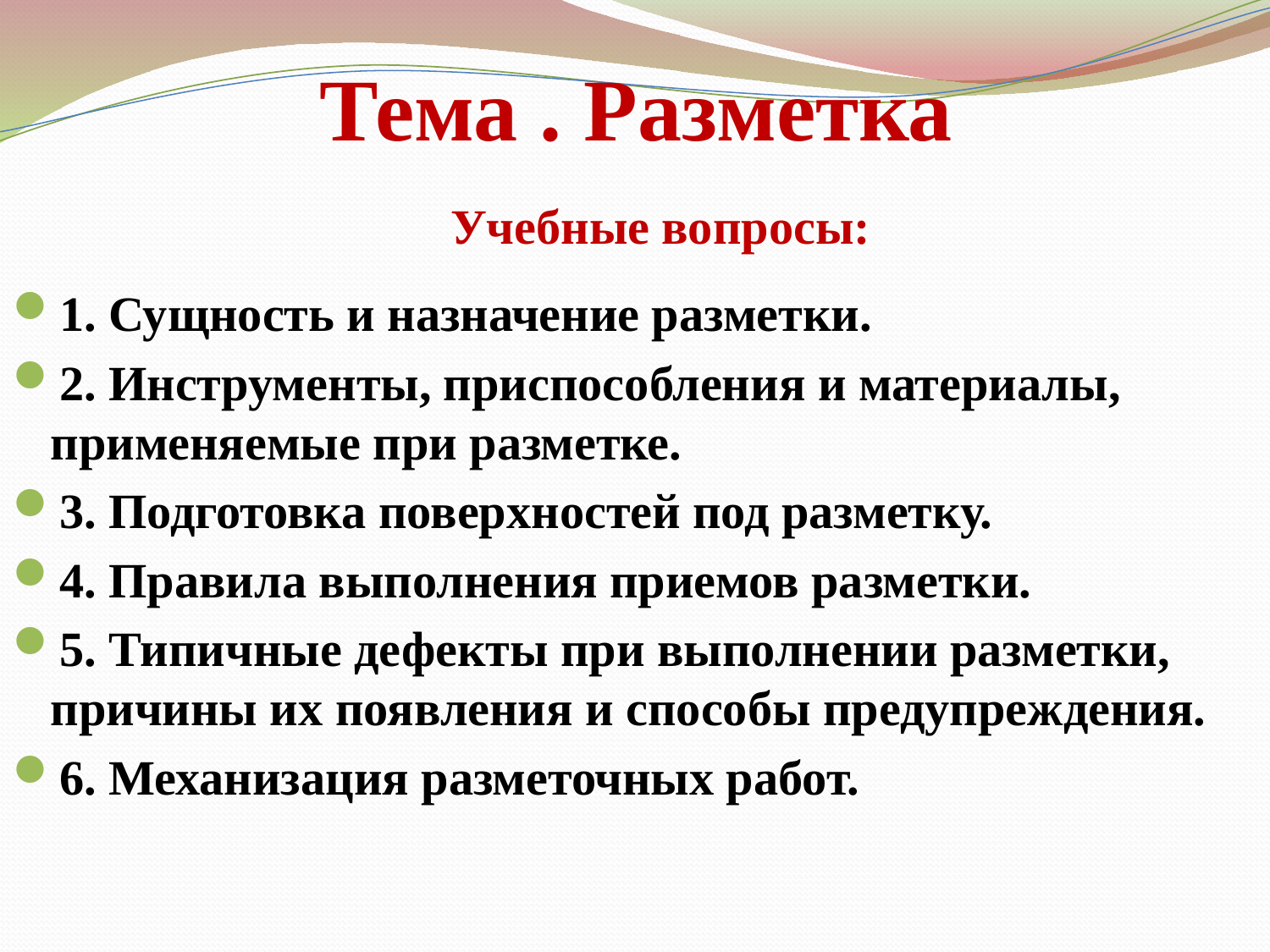

# Тема . Разметка
Учебные вопросы:
1. Сущность и назначение разметки.
2. Инструменты, приспособления и материалы, применяемые при разметке.
3. Подготовка поверхностей под разметку.
4. Правила выполнения приемов разметки.
5. Типичные дефекты при выполнении разметки, причины их появления и способы предупреждения.
6. Механизация разметочных работ.